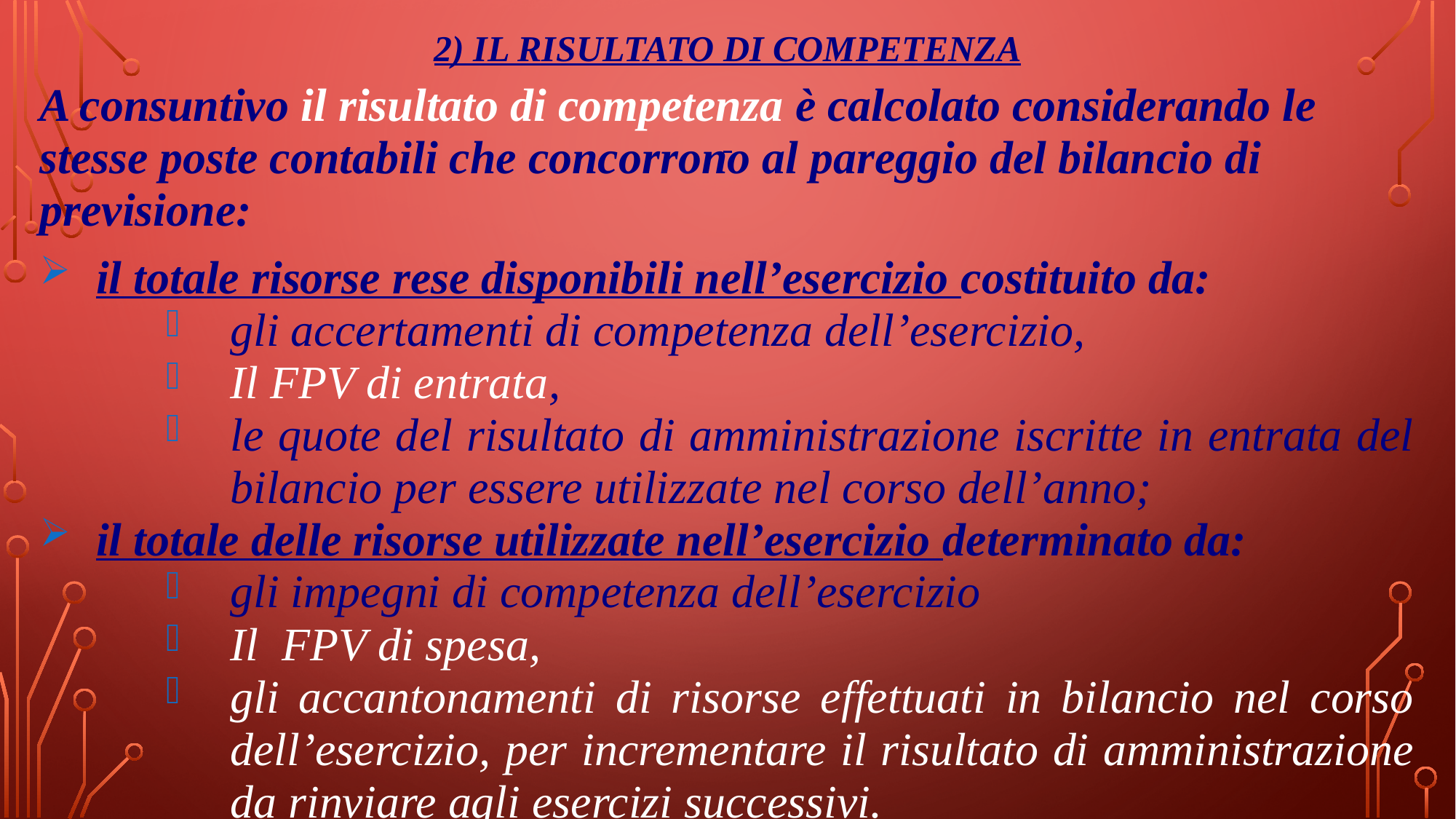

A consuntivo il risultato di competenza è calcolato considerando le stesse poste contabili che concorrono al pareggio del bilancio di previsione:

il totale risorse rese disponibili nell’esercizio costituito da:
gli accertamenti di competenza dell’esercizio,
Il FPV di entrata,
le quote del risultato di amministrazione iscritte in entrata del bilancio per essere utilizzate nel corso dell’anno;
il totale delle risorse utilizzate nell’esercizio determinato da:
gli impegni di competenza dell’esercizio
Il  FPV di spesa,
gli accantonamenti di risorse effettuati in bilancio nel corso dell’esercizio, per incrementare il risultato di amministrazione da rinviare agli esercizi successivi.

2) IL RISULTATO DI COMPETENZA